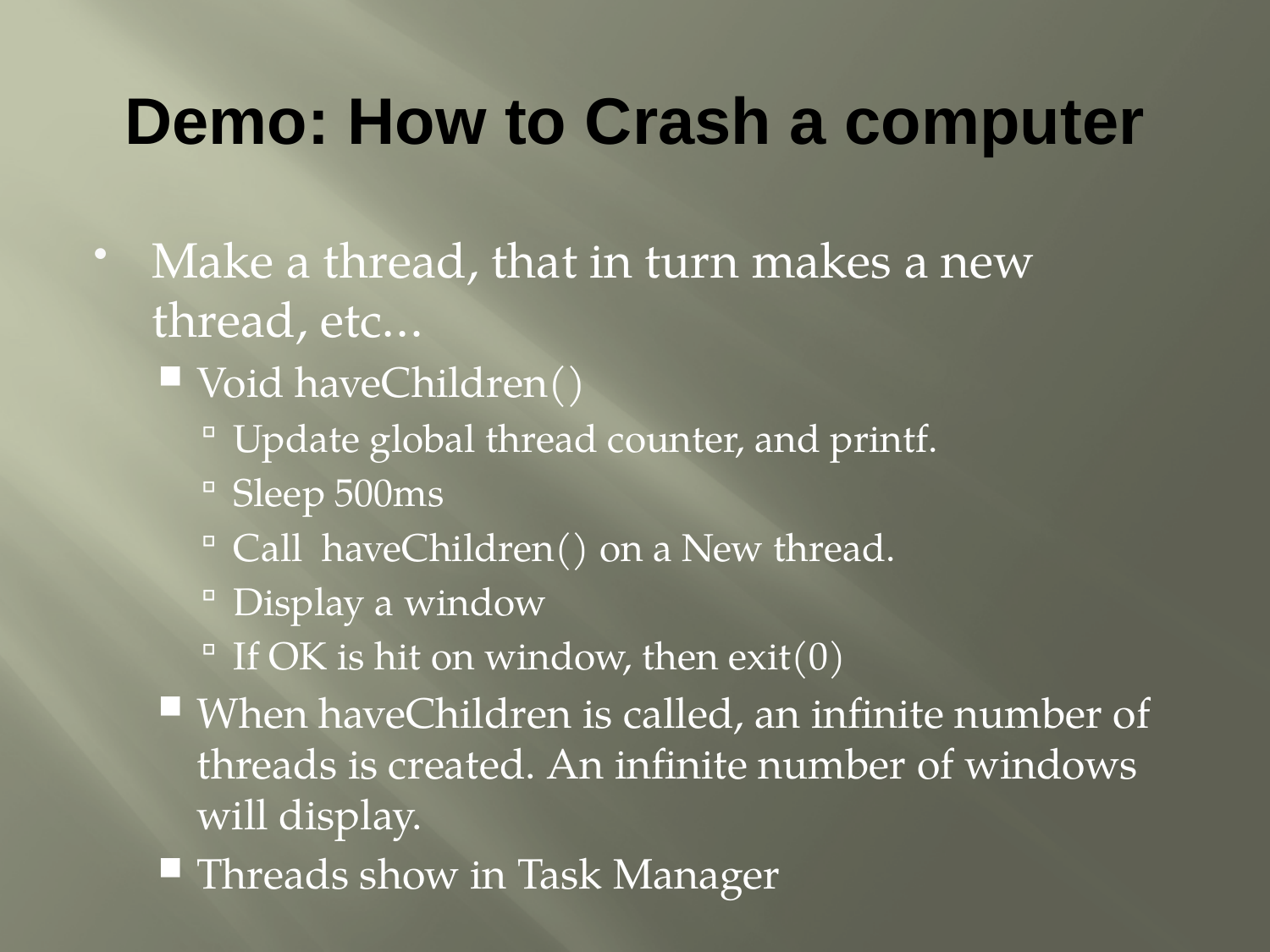

# Demo: How to Crash a computer
Make a thread, that in turn makes a new thread, etc…
Void haveChildren()
Update global thread counter, and printf.
Sleep 500ms
Call  haveChildren() on a New thread.
Display a window
If OK is hit on window, then exit(0)
When haveChildren is called, an infinite number of threads is created. An infinite number of windows will display.
Threads show in Task Manager